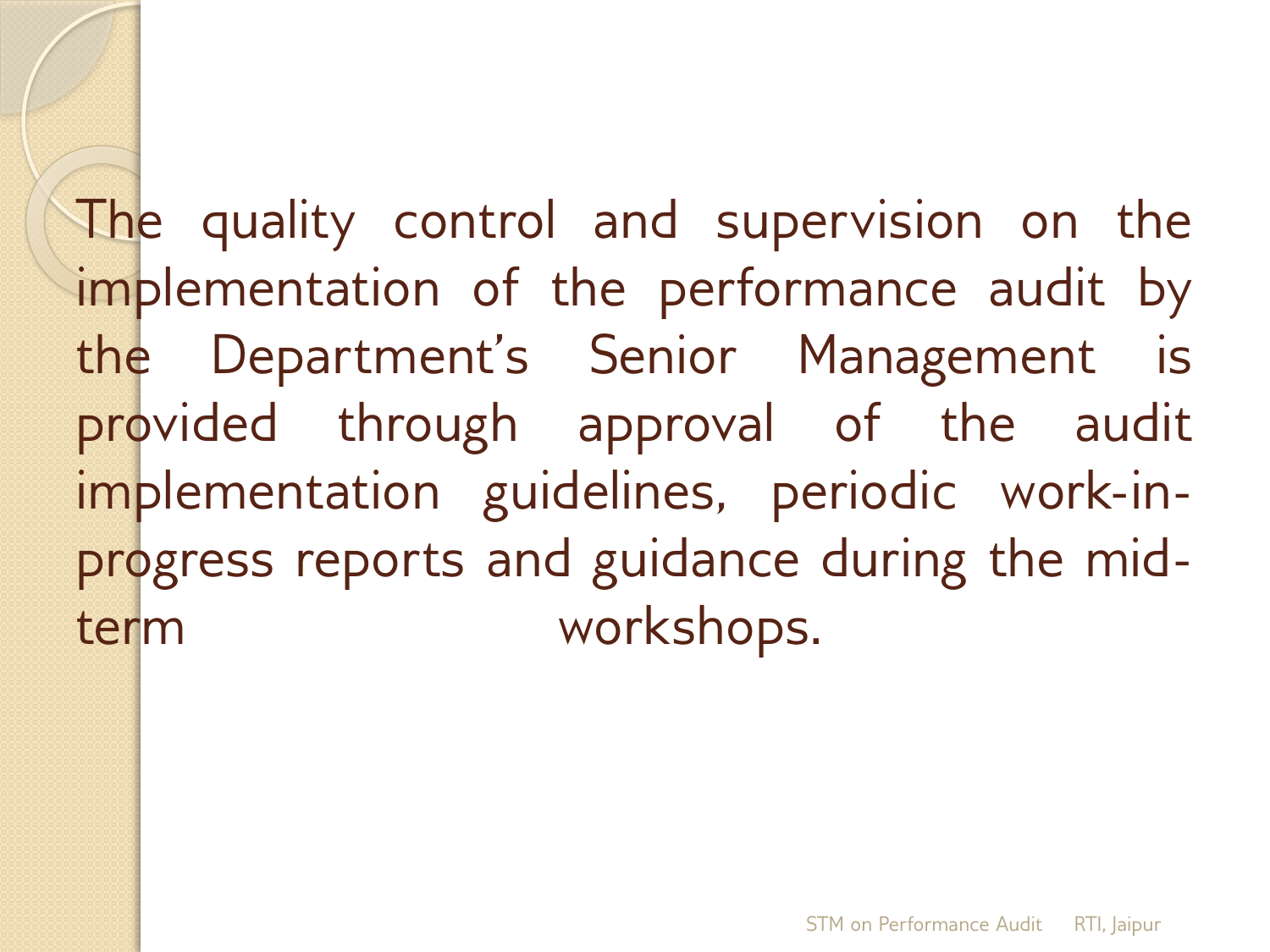

# The quality control and supervision on the implementation of the performance audit by the Department’s Senior Management is provided through approval of the audit implementation guidelines, periodic work-in-progress reports and guidance during the mid-term workshops.
STM on Performance Audit     RTI, Jaipur